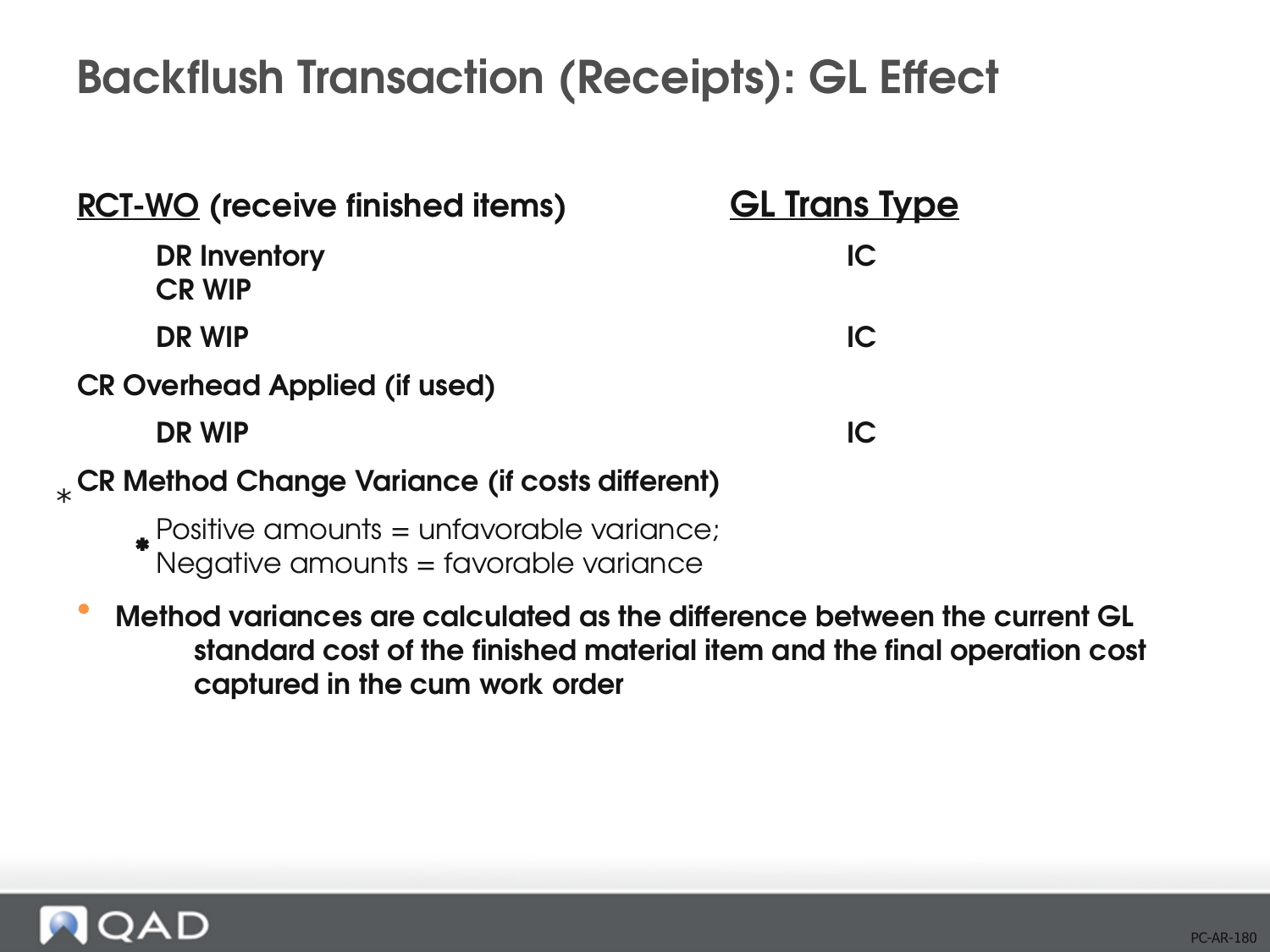

# Backflush Transaction (Receipts): GL Effect
RCT-WO (receive finished items)		  GL Trans Type
		DR Inventory					 IC
		CR WIP
		DR WIP					 IC
CR Overhead Applied (if used)
		DR WIP					 IC
CR Method Change Variance (if costs different)
		Positive amounts = unfavorable variance;
		Negative amounts = favorable variance
 Method variances are calculated as the difference between the current GL 		 standard cost of the finished material item and the final operation cost 		 captured in the cum work order
*
*
PC-AR-180